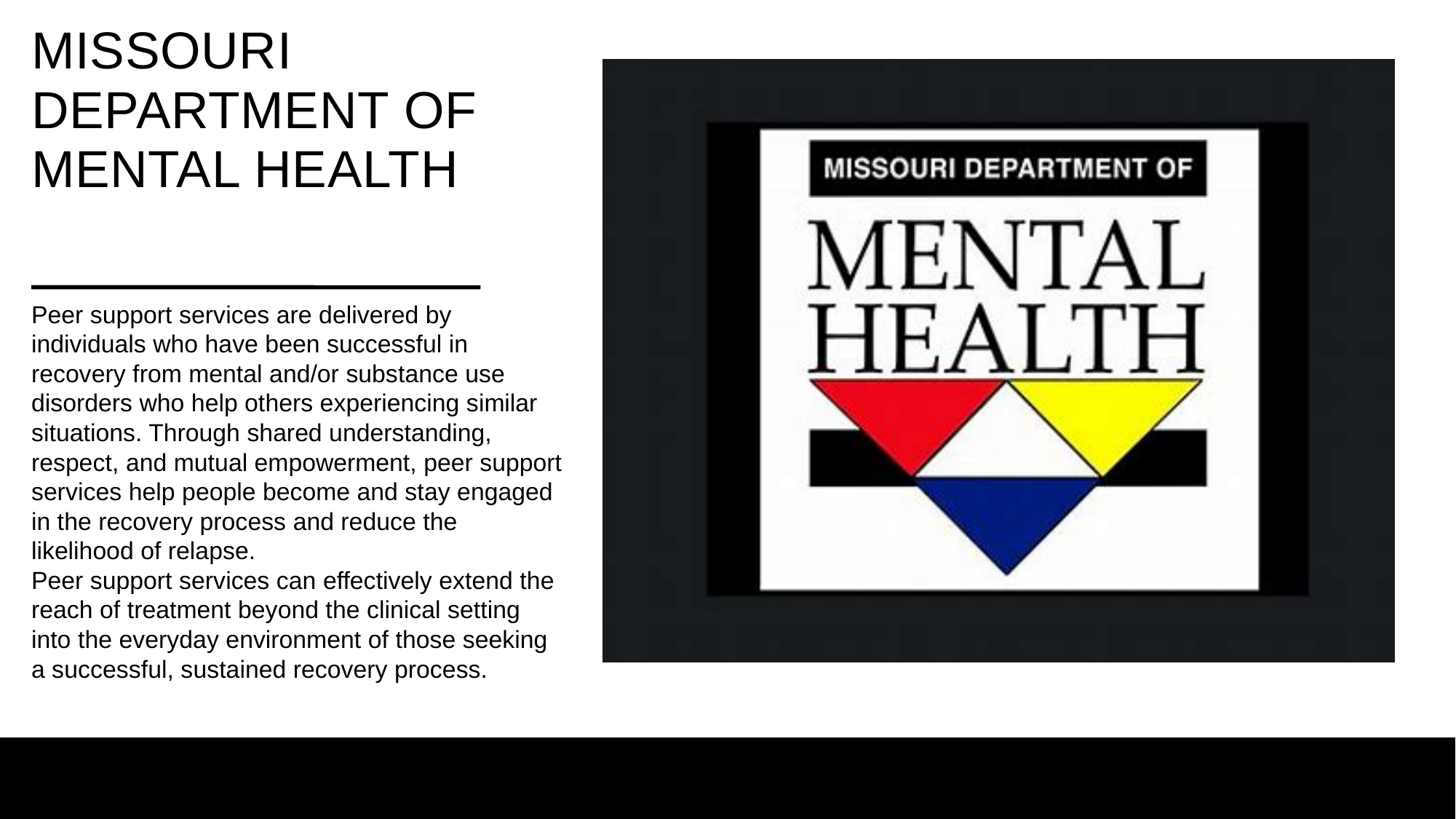

MISSOURI DEPARTMENT OF MENTAL HEALTH

Peer support services are delivered by individuals who have been successful in recovery from mental and/or substance use disorders who help others experiencing similar situations. Through shared understanding, respect, and mutual empowerment, peer support services help people become and stay engaged in the recovery process and reduce the likelihood of relapse.
Peer support services can effectively extend the reach of treatment beyond the clinical setting into the everyday environment of those seeking a successful, sustained recovery process.